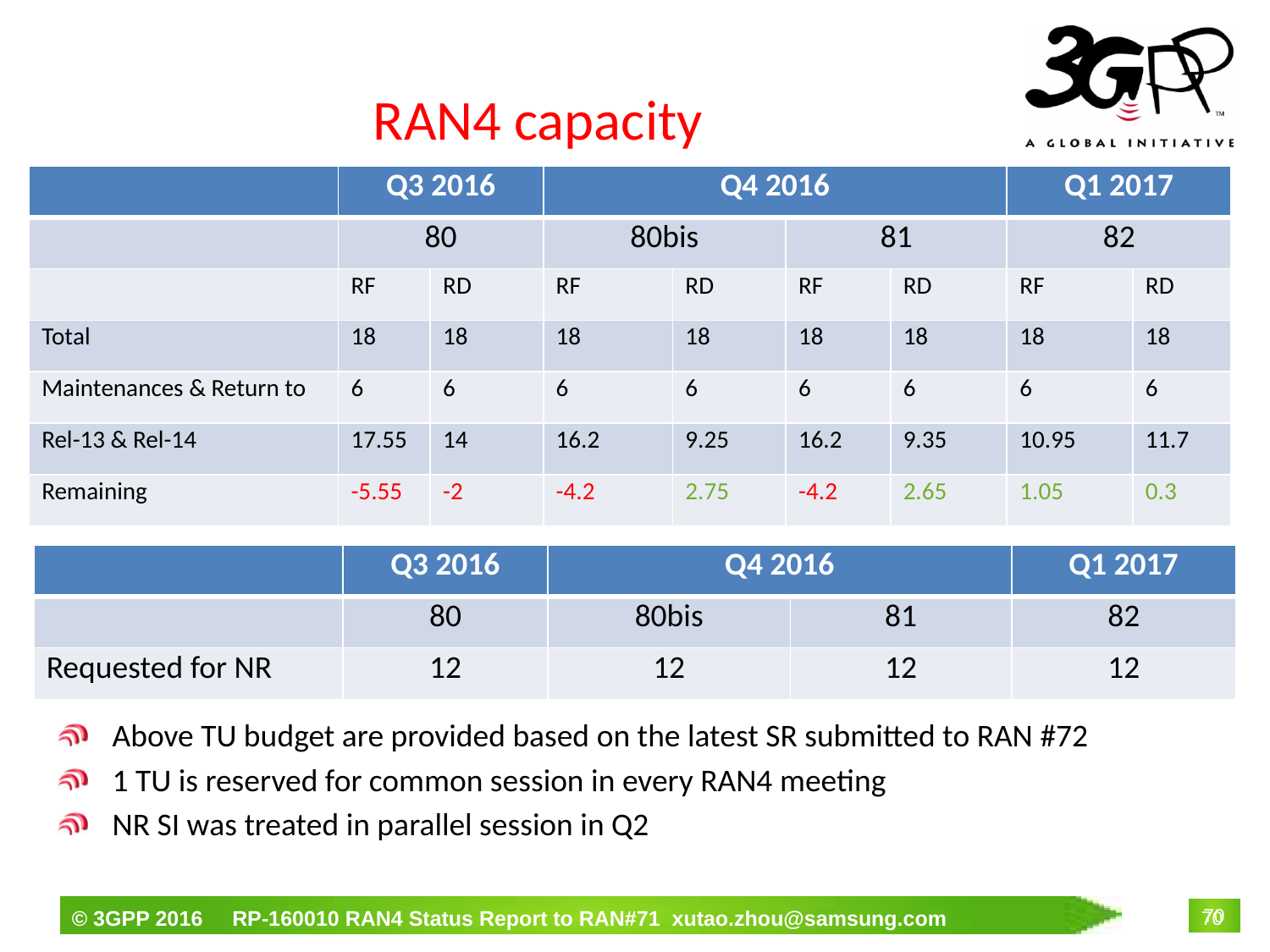

# RAN4 capacity
|  | Q3 2016 |  | Q4 2016 |  |  |  | Q1 2017 |  |
| --- | --- | --- | --- | --- | --- | --- | --- | --- |
|  | 80 |  | 80bis |  | 81 |  | 82 |  |
|  | RF | RD | RF | RD | RF | RD | RF | RD |
| Total | 18 | 18 | 18 | 18 | 18 | 18 | 18 | 18 |
| Maintenances & Return to | 6 | 6 | 6 | 6 | 6 | 6 | 6 | 6 |
| Rel-13 & Rel-14 | 17.55 | 14 | 16.2 | 9.25 | 16.2 | 9.35 | 10.95 | 11.7 |
| Remaining | -5.55 | -2 | -4.2 | 2.75 | -4.2 | 2.65 | 1.05 | 0.3 |
|  | Q3 2016 | Q4 2016 |  | Q1 2017 |
| --- | --- | --- | --- | --- |
|  | 80 | 80bis | 81 | 82 |
| Requested for NR | 12 | 12 | 12 | 12 |
 Above TU budget are provided based on the latest SR submitted to RAN #72
 1 TU is reserved for common session in every RAN4 meeting
 NR SI was treated in parallel session in Q2

70